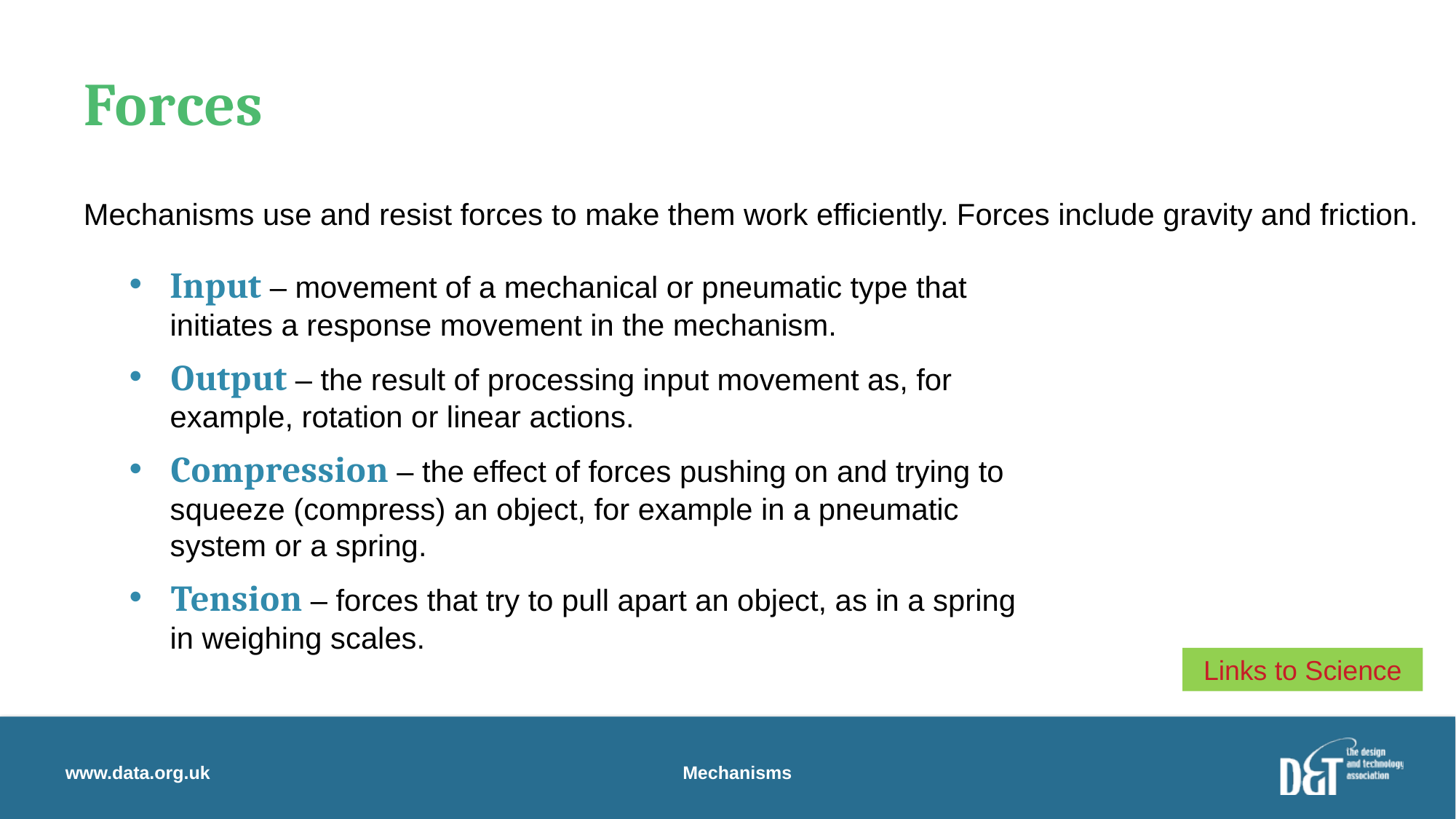

# Forces
Mechanisms use and resist forces to make them work efficiently. Forces include gravity and friction.
Input – movement of a mechanical or pneumatic type that initiates a response movement in the mechanism.
Output – the result of processing input movement as, for example, rotation or linear actions.
Compression – the effect of forces pushing on and trying to squeeze (compress) an object, for example in a pneumatic system or a spring.
Tension – forces that try to pull apart an object, as in a spring in weighing scales.
Links to Science